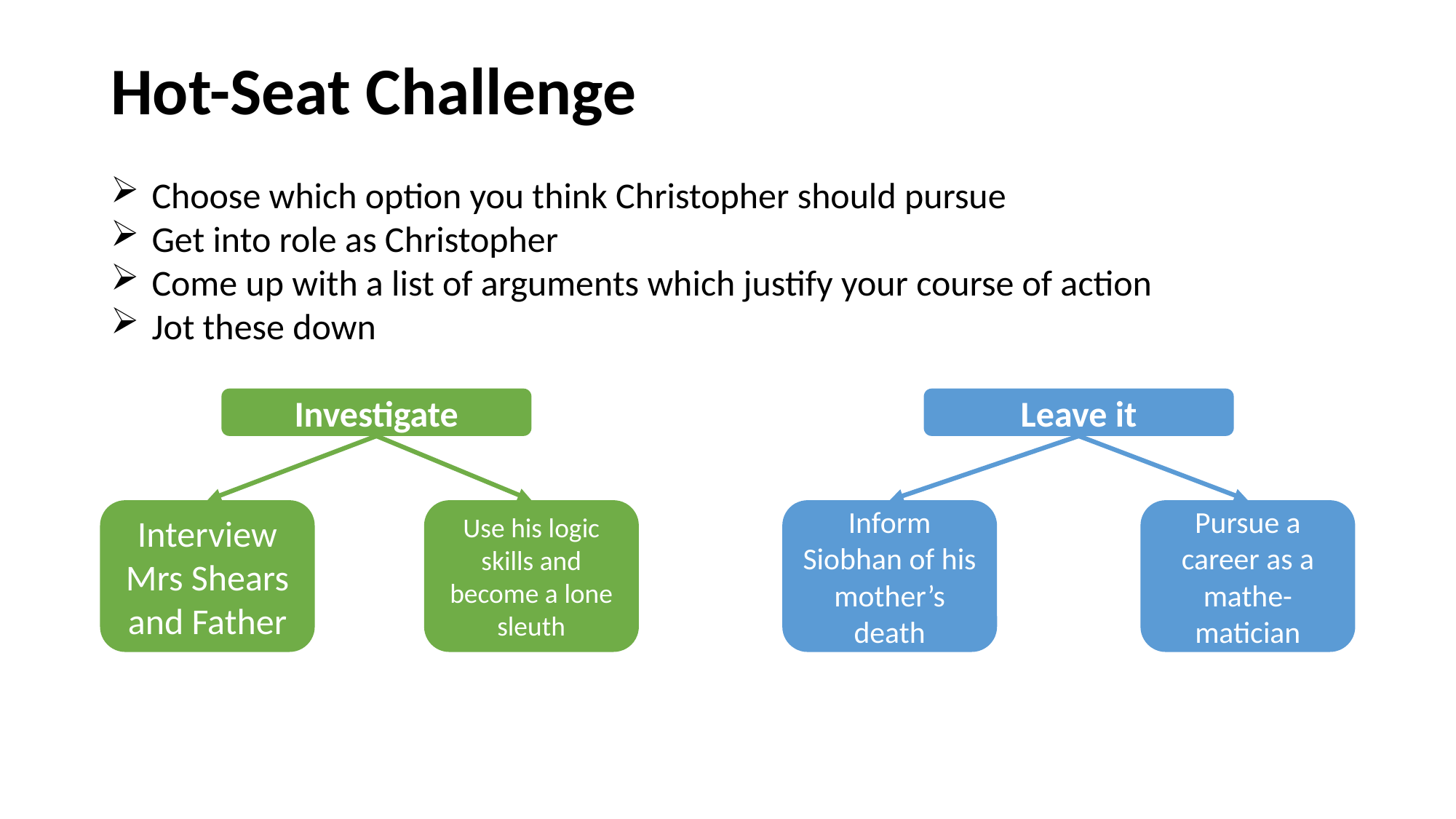

Hot-Seat Challenge
Choose which option you think Christopher should pursue
Get into role as Christopher
Come up with a list of arguments which justify your course of action
Jot these down
Investigate
Leave it
Inform Siobhan of his mother’s death
Pursue a career as a mathe-matician
Interview Mrs Shears and Father
Use his logic skills and become a lone sleuth